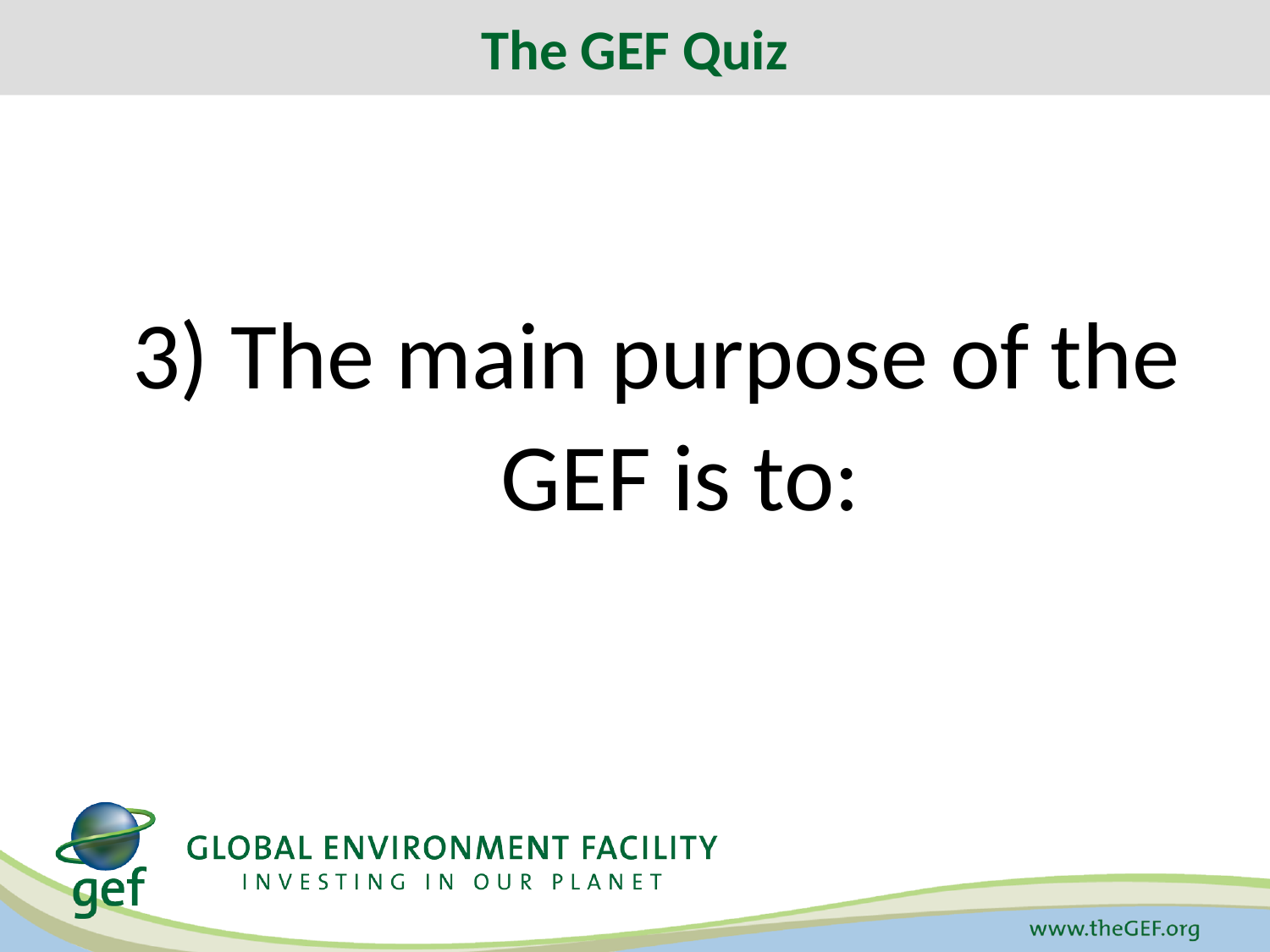

The GEF Quiz
# 3) The main purpose of the GEF is to: